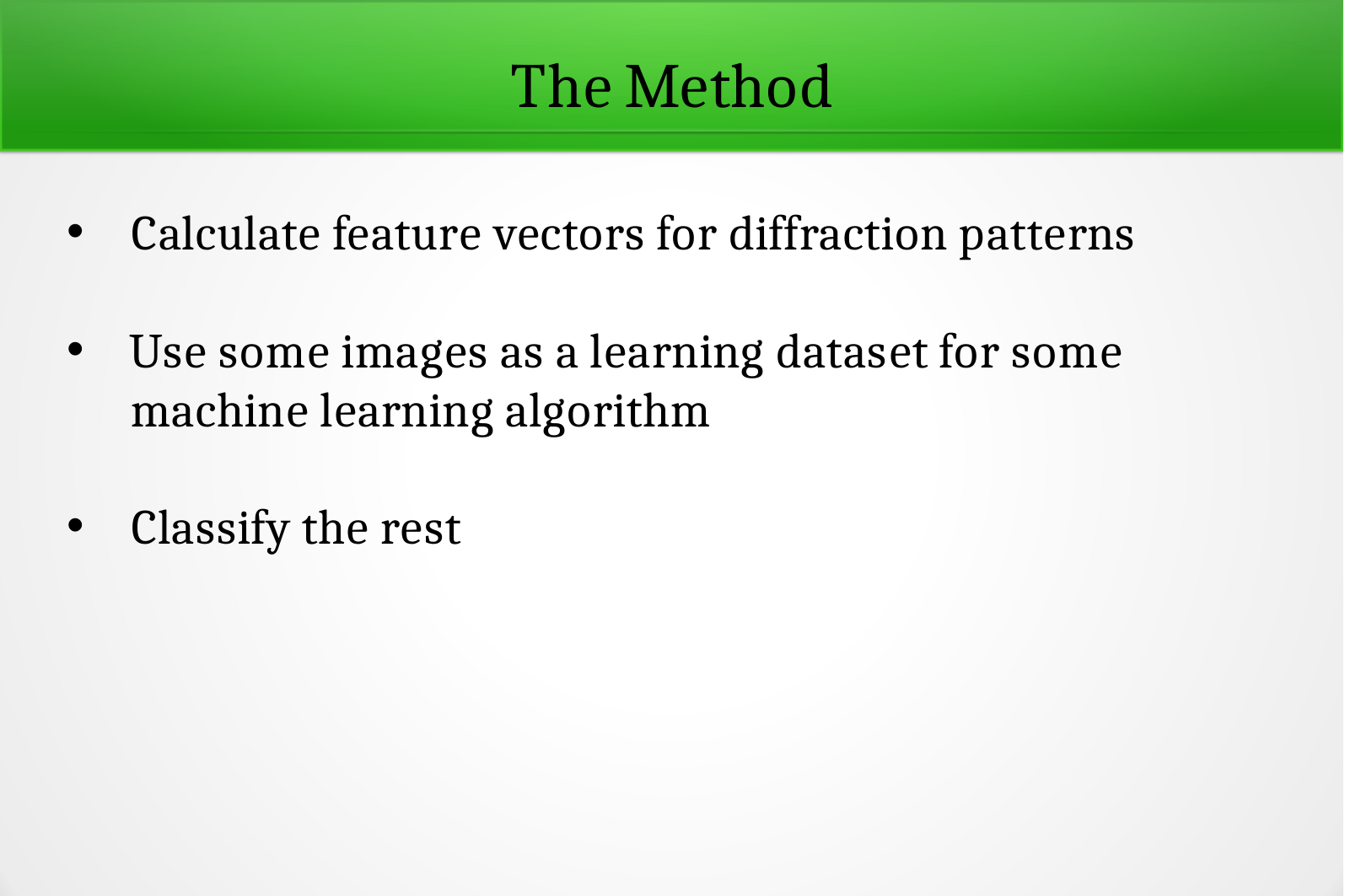

The Method
Calculate feature vectors for diffraction patterns

Use some images as a learning dataset for some machine learning algorithm

Classify the rest